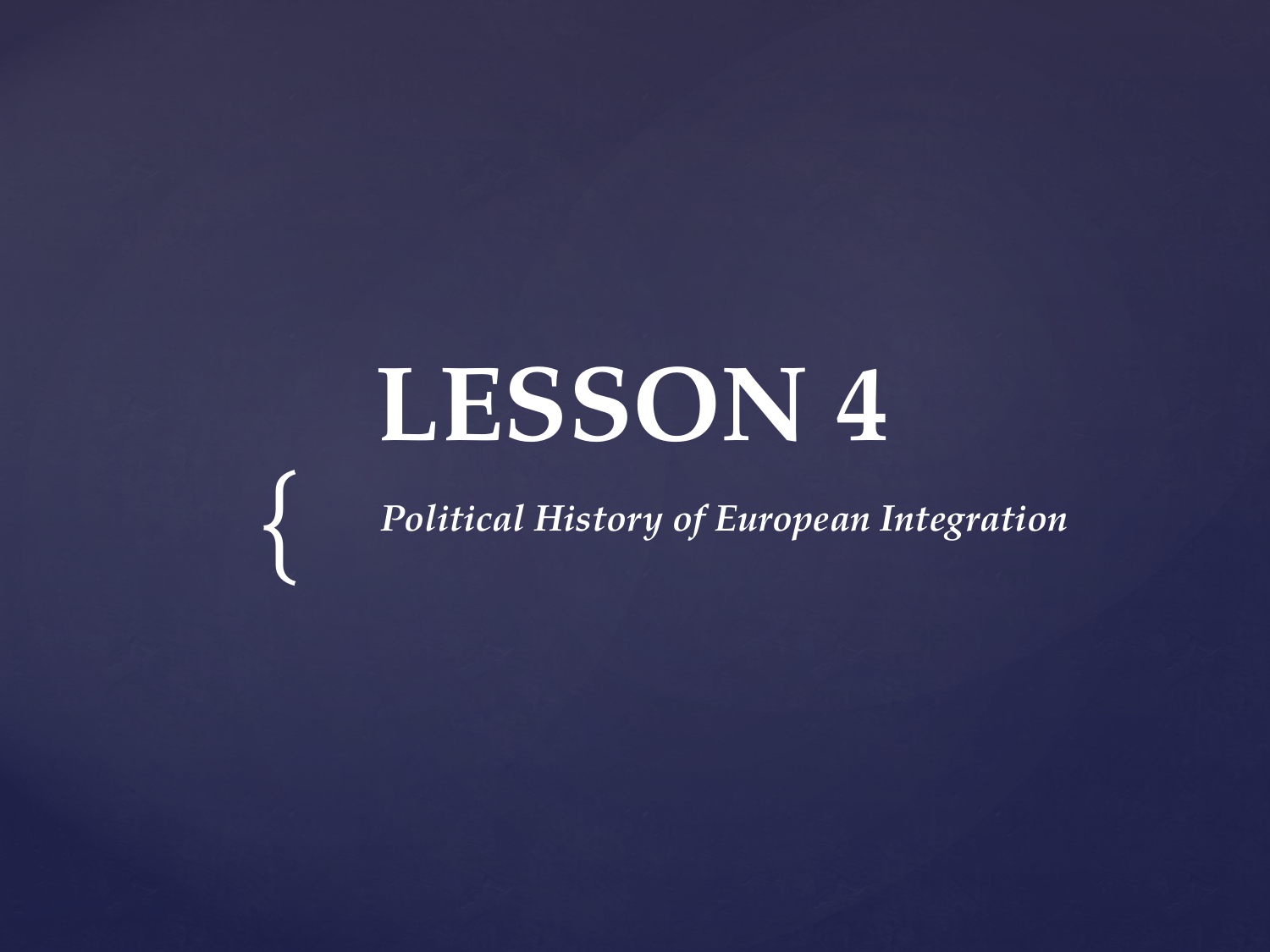

# LESSON 4
Political History of European Integration